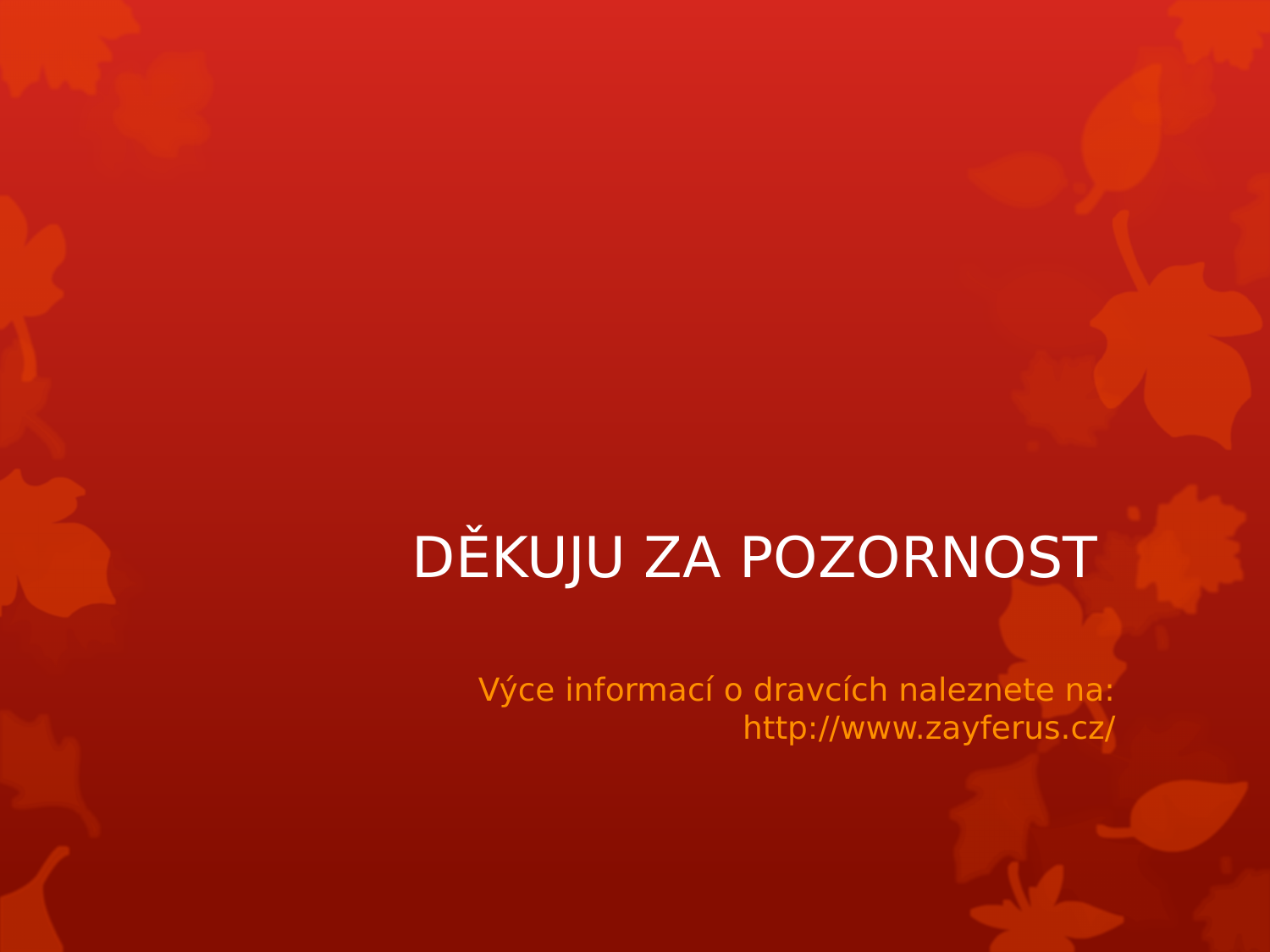

# DĚKUJU ZA POZORNOST
Výce informací o dravcích naleznete na: http://www.zayferus.cz/